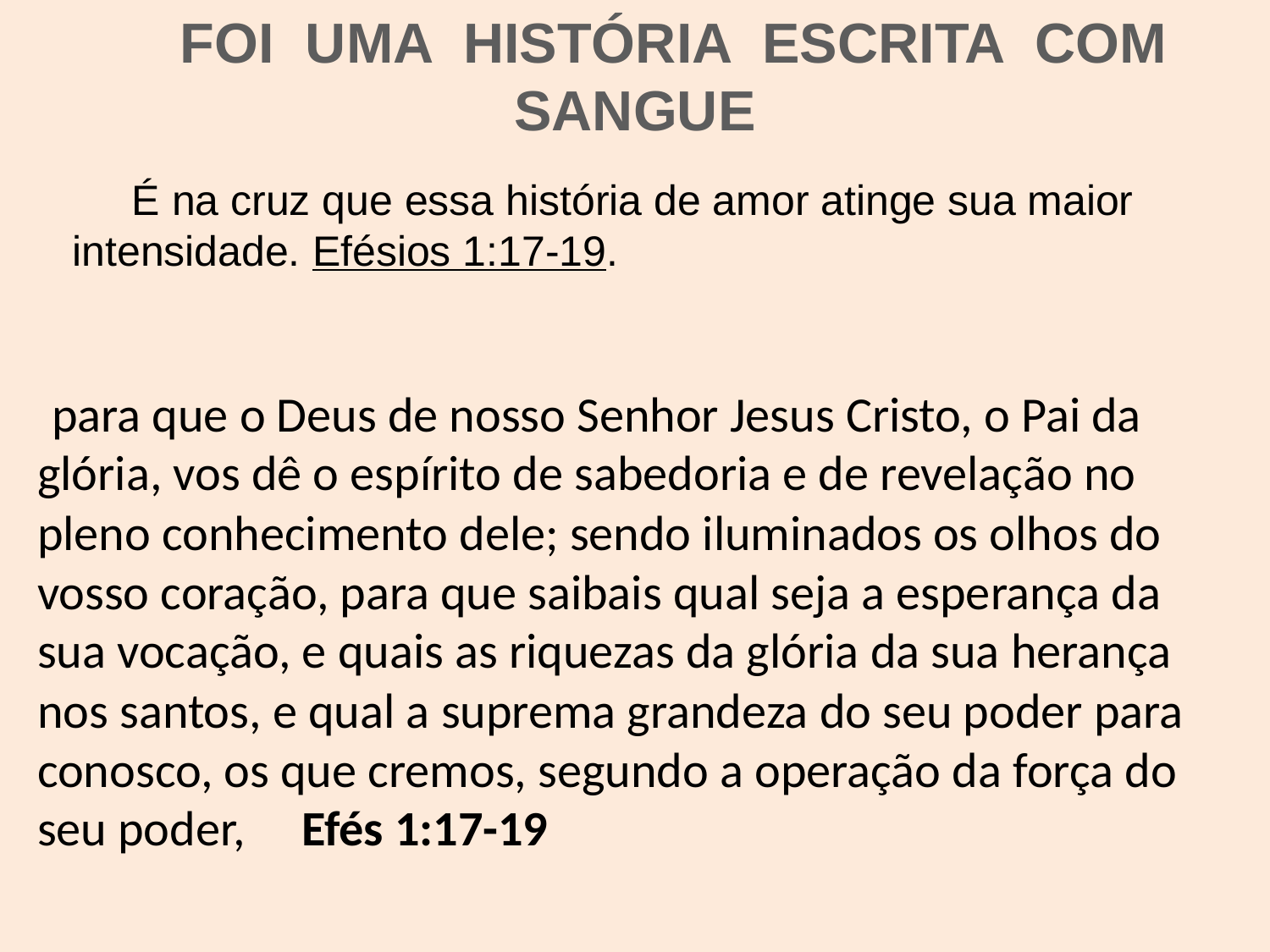

FOI  UMA  HISTÓRIA  ESCRITA  COM  SANGUE
     É na cruz que essa história de amor atinge sua maior
intensidade. Efésios 1:17-19.

  para que o Deus de nosso Senhor Jesus Cristo, o Pai da glória, vos dê o espírito de sabedoria e de revelação no pleno conhecimento dele; sendo iluminados os olhos do vosso coração, para que saibais qual seja a esperança da sua vocação, e quais as riquezas da glória da sua herança nos santos, e qual a suprema grandeza do seu poder para conosco, os que cremos, segundo a operação da força do seu poder,     Efés 1:17-19